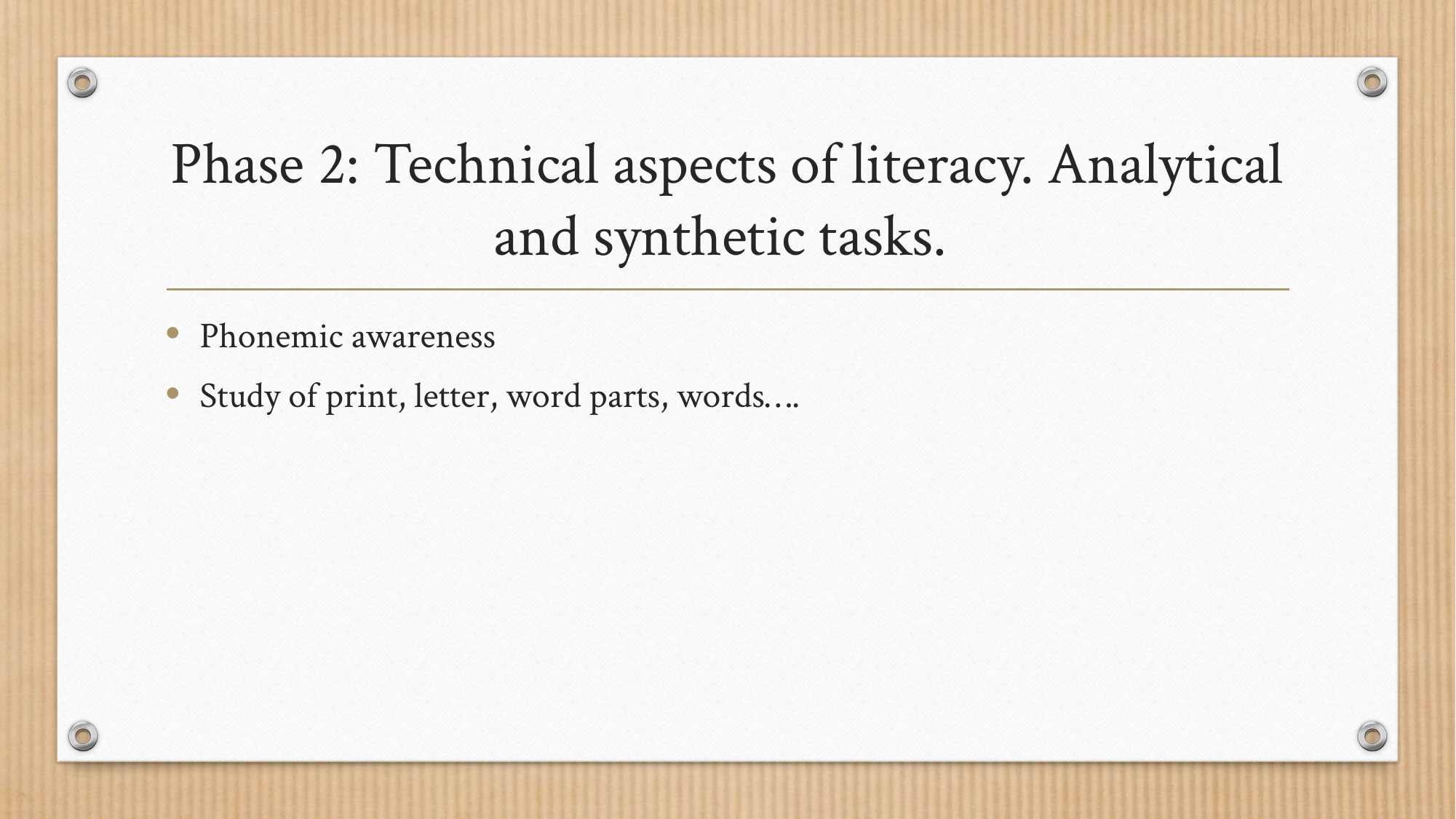

# Phase 2: Technical aspects of literacy. Analytical and synthetic tasks.
Phonemic awareness
Study of print, letter, word parts, words….